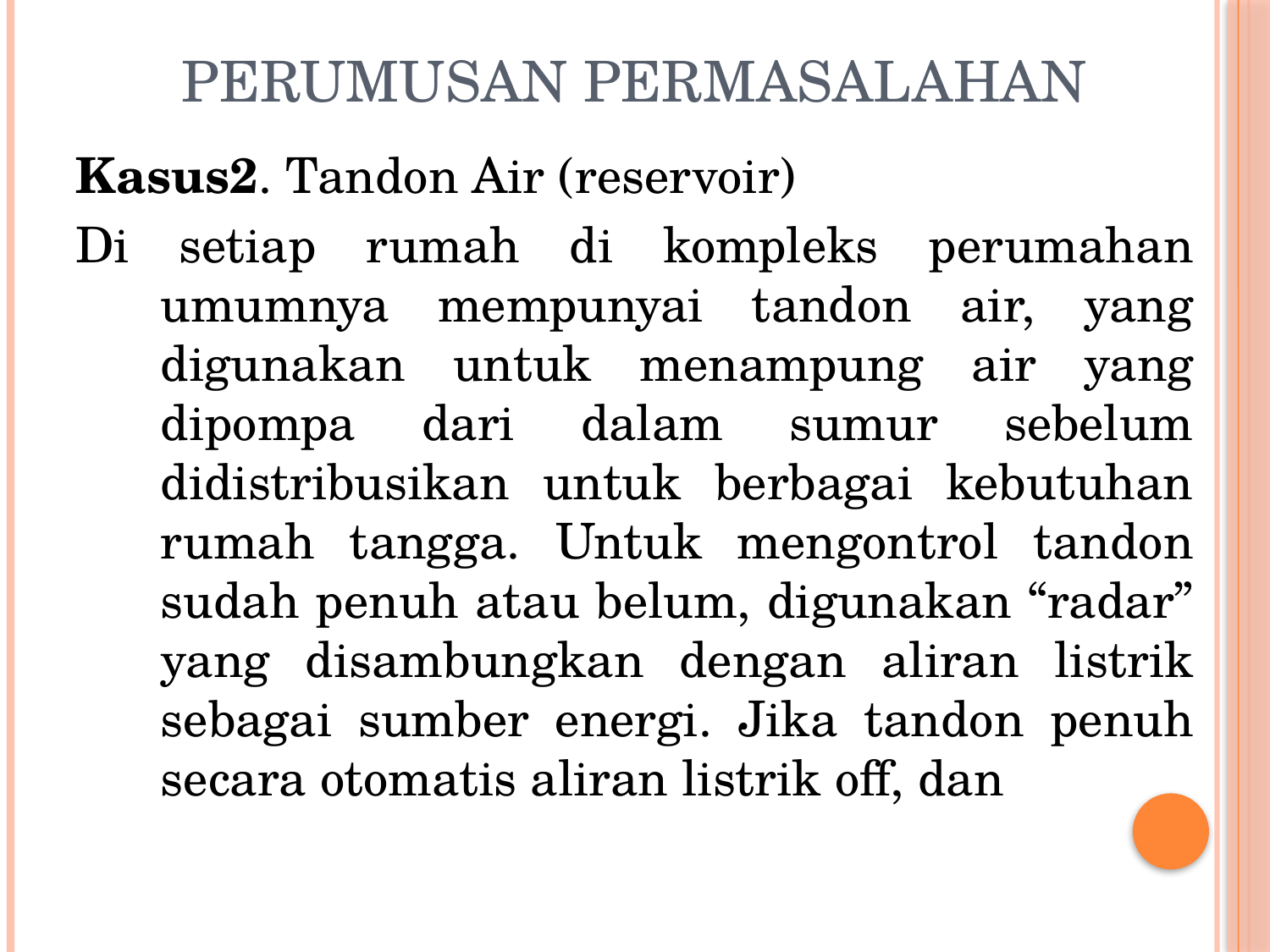

# Perumusan Permasalahan
Kasus2. Tandon Air (reservoir)
Di setiap rumah di kompleks perumahan umumnya mempunyai tandon air, yang digunakan untuk menampung air yang dipompa dari dalam sumur sebelum didistribusikan untuk berbagai kebutuhan rumah tangga. Untuk mengontrol tandon sudah penuh atau belum, digunakan “radar” yang disambungkan dengan aliran listrik sebagai sumber energi. Jika tandon penuh secara otomatis aliran listrik off, dan